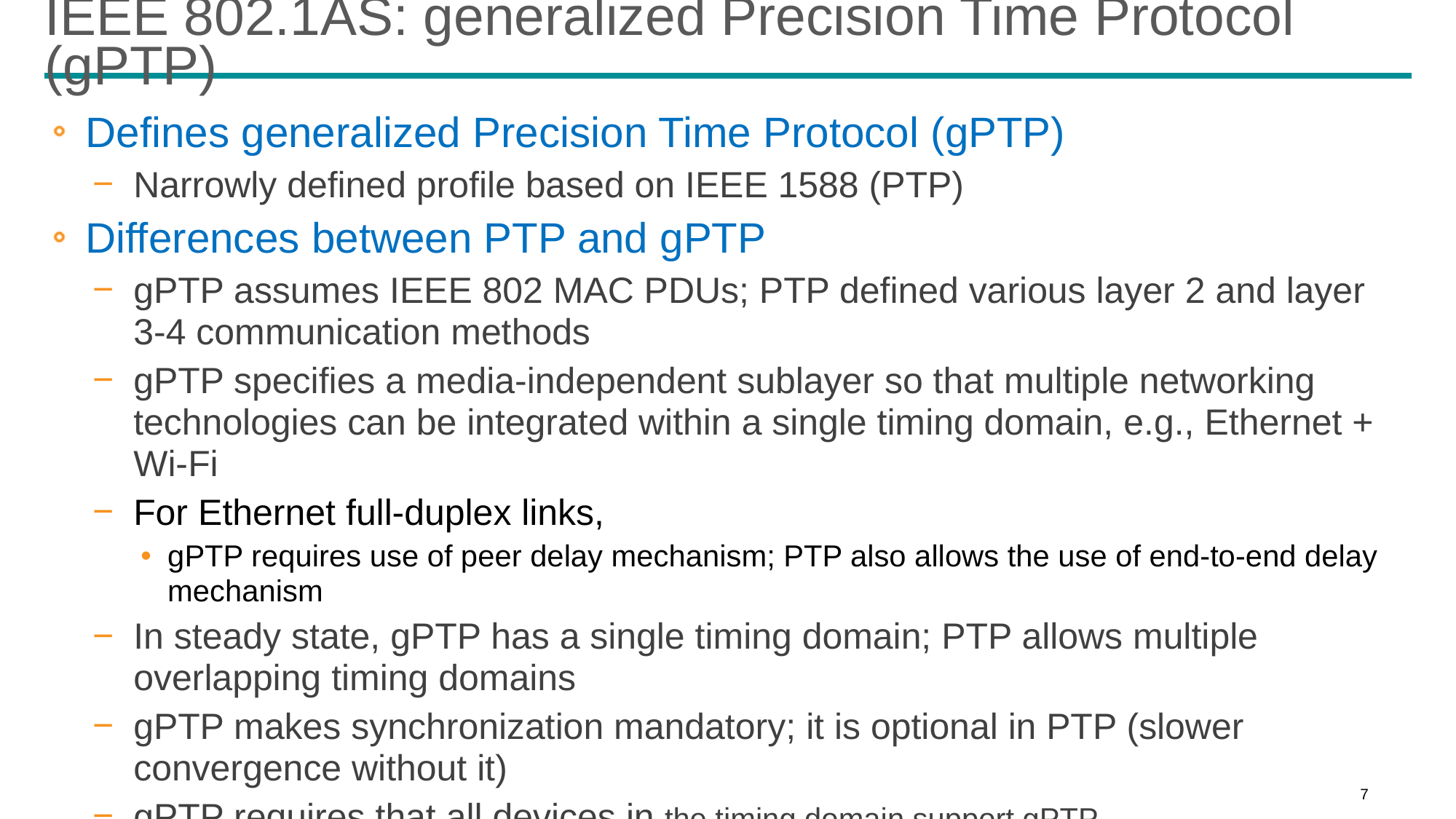

# IEEE 802.1AS: generalized Precision Time Protocol (gPTP)
Defines generalized Precision Time Protocol (gPTP)
Narrowly defined profile based on IEEE 1588 (PTP)
Differences between PTP and gPTP
gPTP assumes IEEE 802 MAC PDUs; PTP defined various layer 2 and layer 3-4 communication methods
gPTP specifies a media-independent sublayer so that multiple networking technologies can be integrated within a single timing domain, e.g., Ethernet + Wi-Fi
For Ethernet full-duplex links,
gPTP requires use of peer delay mechanism; PTP also allows the use of end-to-end delay mechanism
In steady state, gPTP has a single timing domain; PTP allows multiple overlapping timing domains
gPTP makes synchronization mandatory; it is optional in PTP (slower convergence without it)
gPTP requires that all devices in the timing domain support gPTP.